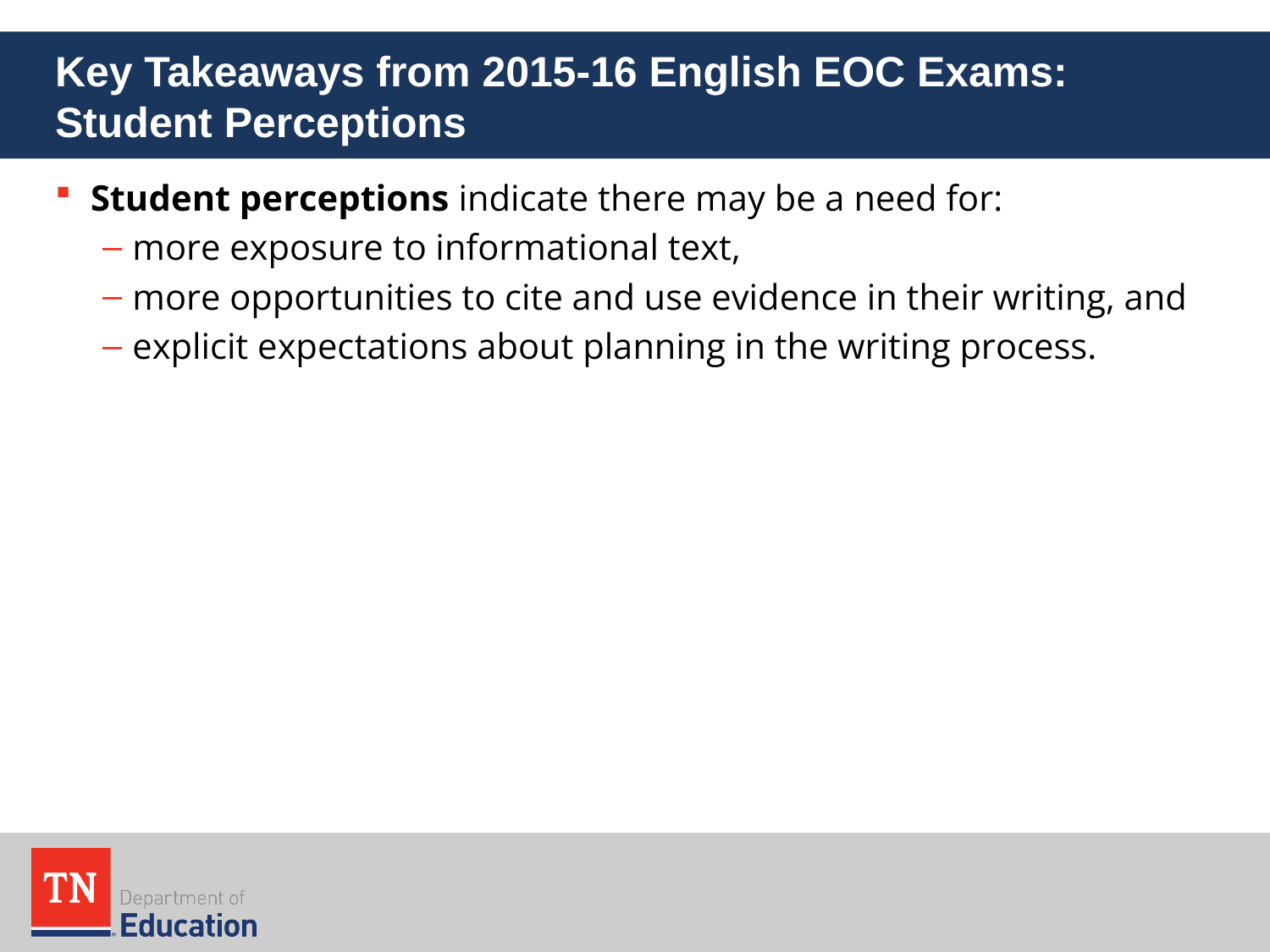

# Key Takeaways from 2015-16 English EOC Exams: Student Perceptions
Student perceptions indicate there may be a need for:
more exposure to informational text,
more opportunities to cite and use evidence in their writing, and
explicit expectations about planning in the writing process.